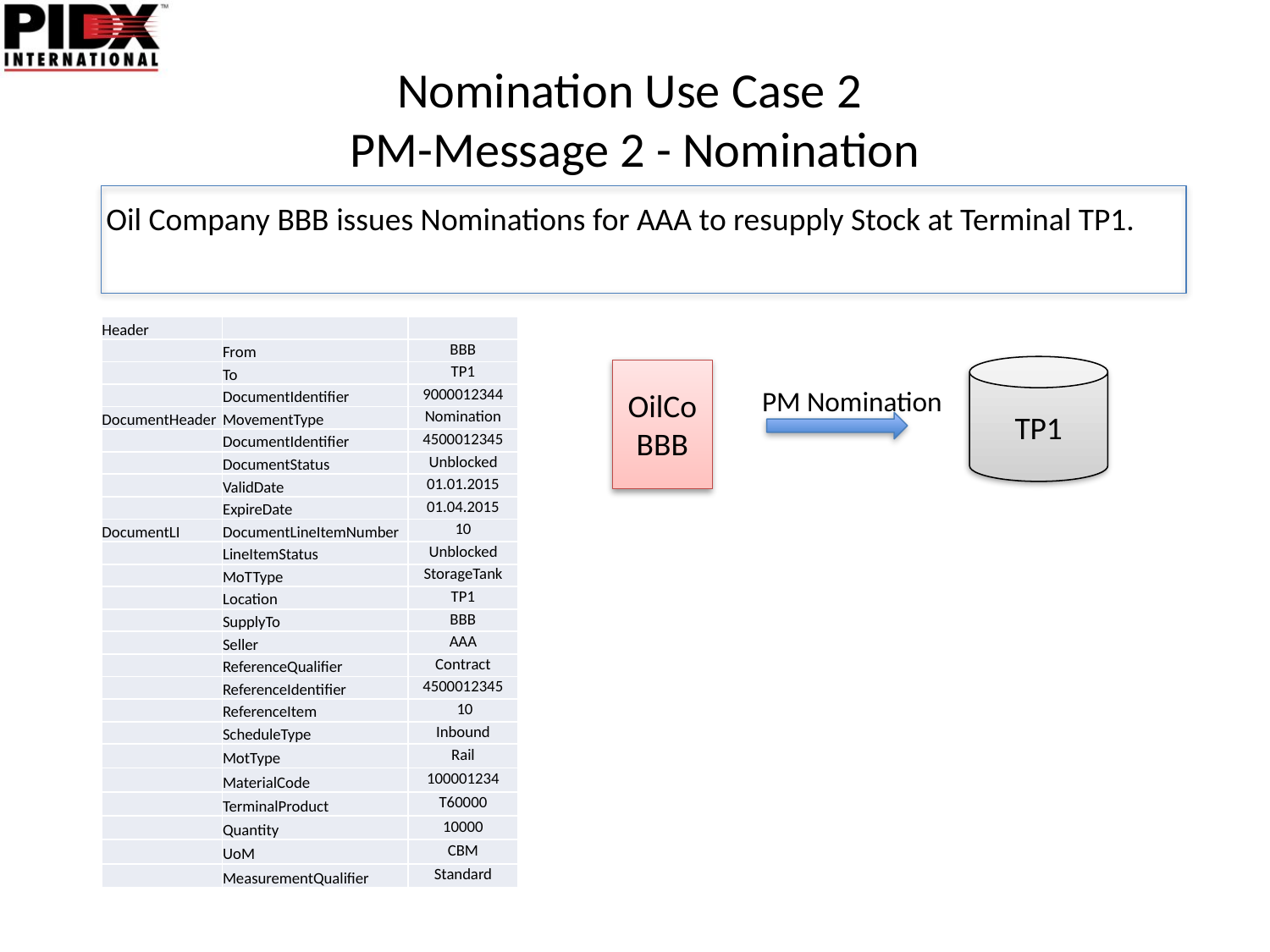

# Nomination Use Case 2 PM-Message 2 - Nomination

Oil Company BBB issues Nominations for AAA to resupply Stock at Terminal TP1.
| Header |  |  |
| --- | --- | --- |
|  | From | BBB |
|  | To | TP1 |
|  | DocumentIdentifier | 9000012344 |
| DocumentHeader | MovementType | Nomination |
|  | DocumentIdentifier | 4500012345 |
|  | DocumentStatus | Unblocked |
|  | ValidDate | 01.01.2015 |
|  | ExpireDate | 01.04.2015 |
| DocumentLI | DocumentLineItemNumber | 10 |
|  | LineItemStatus | Unblocked |
|  | MoTType | StorageTank |
|  | Location | TP1 |
|  | SupplyTo | BBB |
|  | Seller | AAA |
|  | ReferenceQualifier | Contract |
|  | ReferenceIdentifier | 4500012345 |
|  | ReferenceItem | 10 |
|  | ScheduleType | Inbound |
|  | MotType | Rail |
|  | MaterialCode | 100001234 |
|  | TerminalProduct | T60000 |
|  | Quantity | 10000 |
|  | UoM | CBM |
|  | MeasurementQualifier | Standard |
TP1
OilCo
BBB
PM Nomination